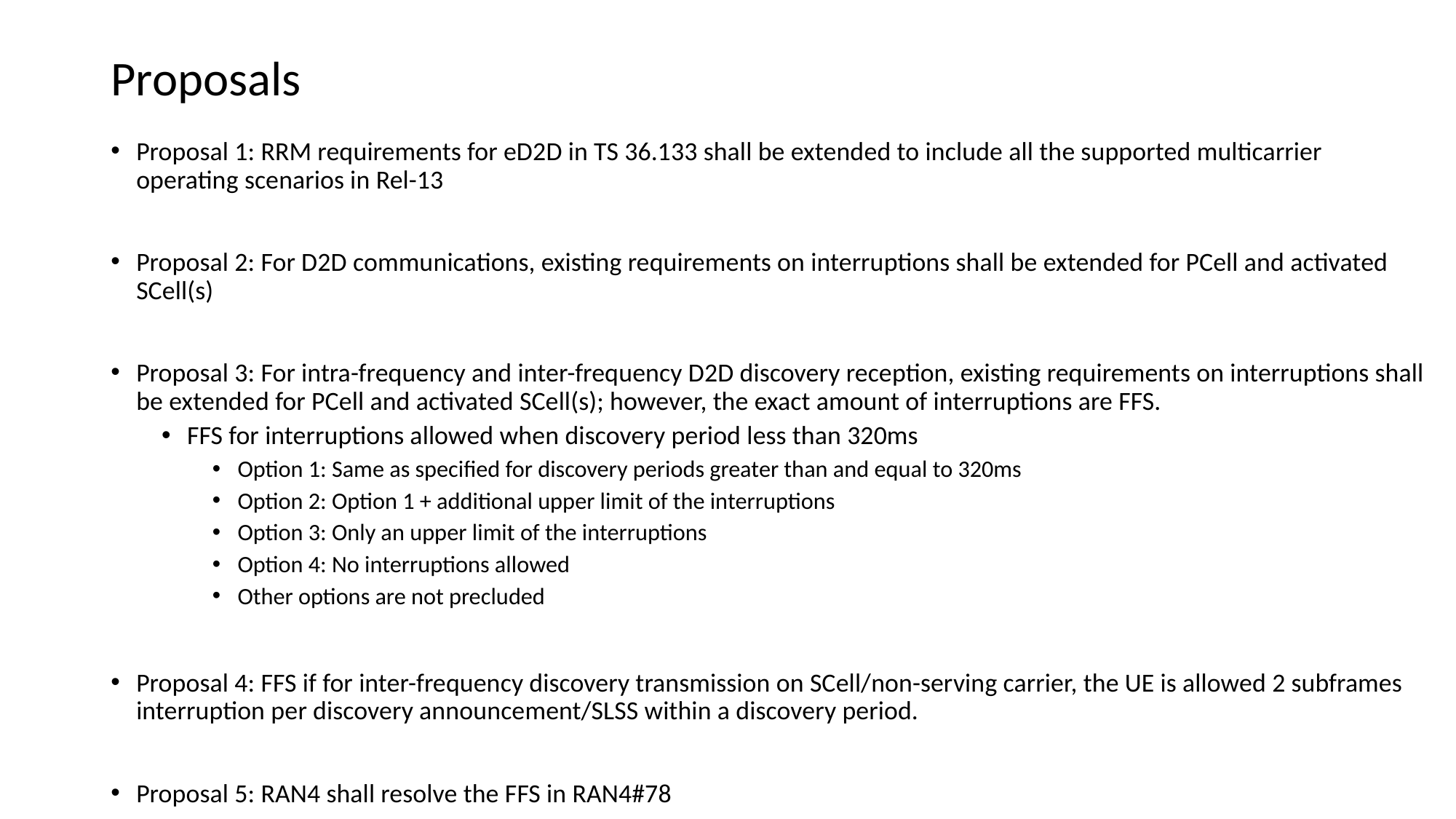

# Proposals
Proposal 1: RRM requirements for eD2D in TS 36.133 shall be extended to include all the supported multicarrier operating scenarios in Rel-13

Proposal 2: For D2D communications, existing requirements on interruptions shall be extended for PCell and activated SCell(s)

Proposal 3: For intra-frequency and inter-frequency D2D discovery reception, existing requirements on interruptions shall be extended for PCell and activated SCell(s); however, the exact amount of interruptions are FFS.
FFS for interruptions allowed when discovery period less than 320ms
Option 1: Same as specified for discovery periods greater than and equal to 320ms
Option 2: Option 1 + additional upper limit of the interruptions
Option 3: Only an upper limit of the interruptions
Option 4: No interruptions allowed
Other options are not precluded

Proposal 4: FFS if for inter-frequency discovery transmission on SCell/non-serving carrier, the UE is allowed 2 subframes interruption per discovery announcement/SLSS within a discovery period.

Proposal 5: RAN4 shall resolve the FFS in RAN4#78